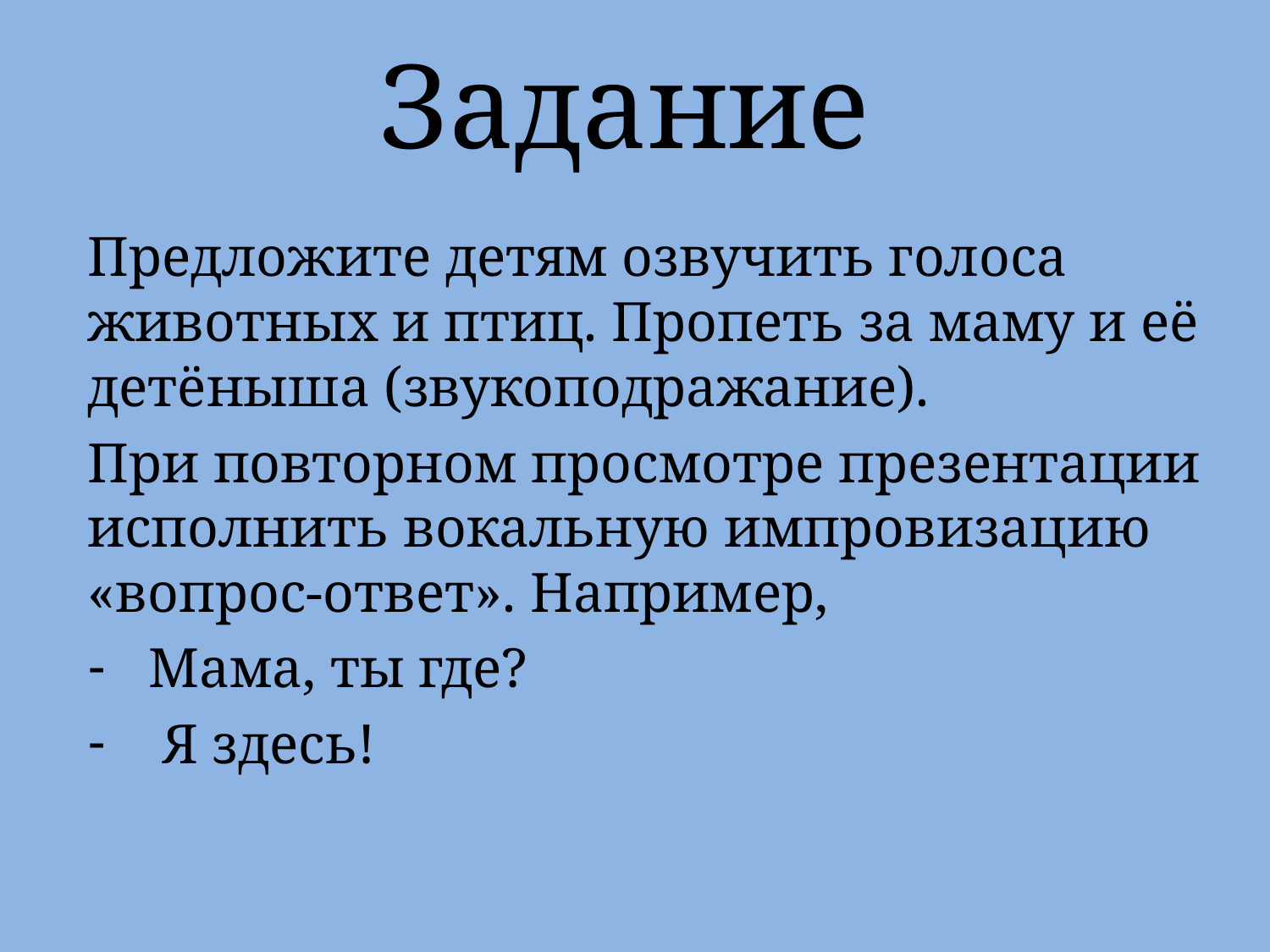

# Задание
Предложите детям озвучить голоса животных и птиц. Пропеть за маму и её детёныша (звукоподражание).
При повторном просмотре презентации исполнить вокальную импровизацию «вопрос-ответ». Например,
Мама, ты где?
 Я здесь!